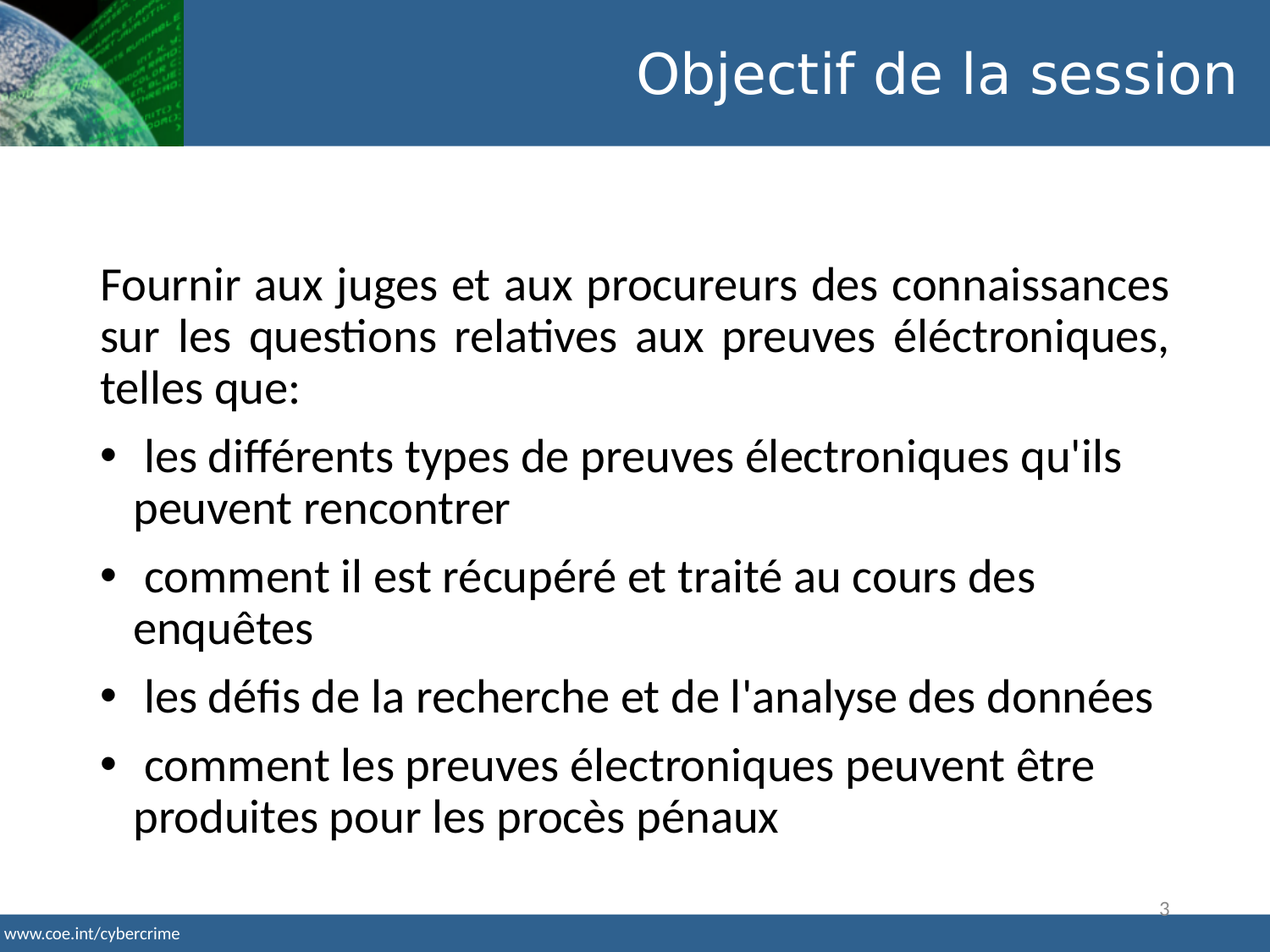

Objectif de la session

Fournir aux juges et aux procureurs des connaissances sur les questions relatives aux preuves éléctroniques, telles que:
 les différents types de preuves électroniques qu'ils peuvent rencontrer
 comment il est récupéré et traité au cours des enquêtes
 les défis de la recherche et de l'analyse des données
 comment les preuves électroniques peuvent être produites pour les procès pénaux

3